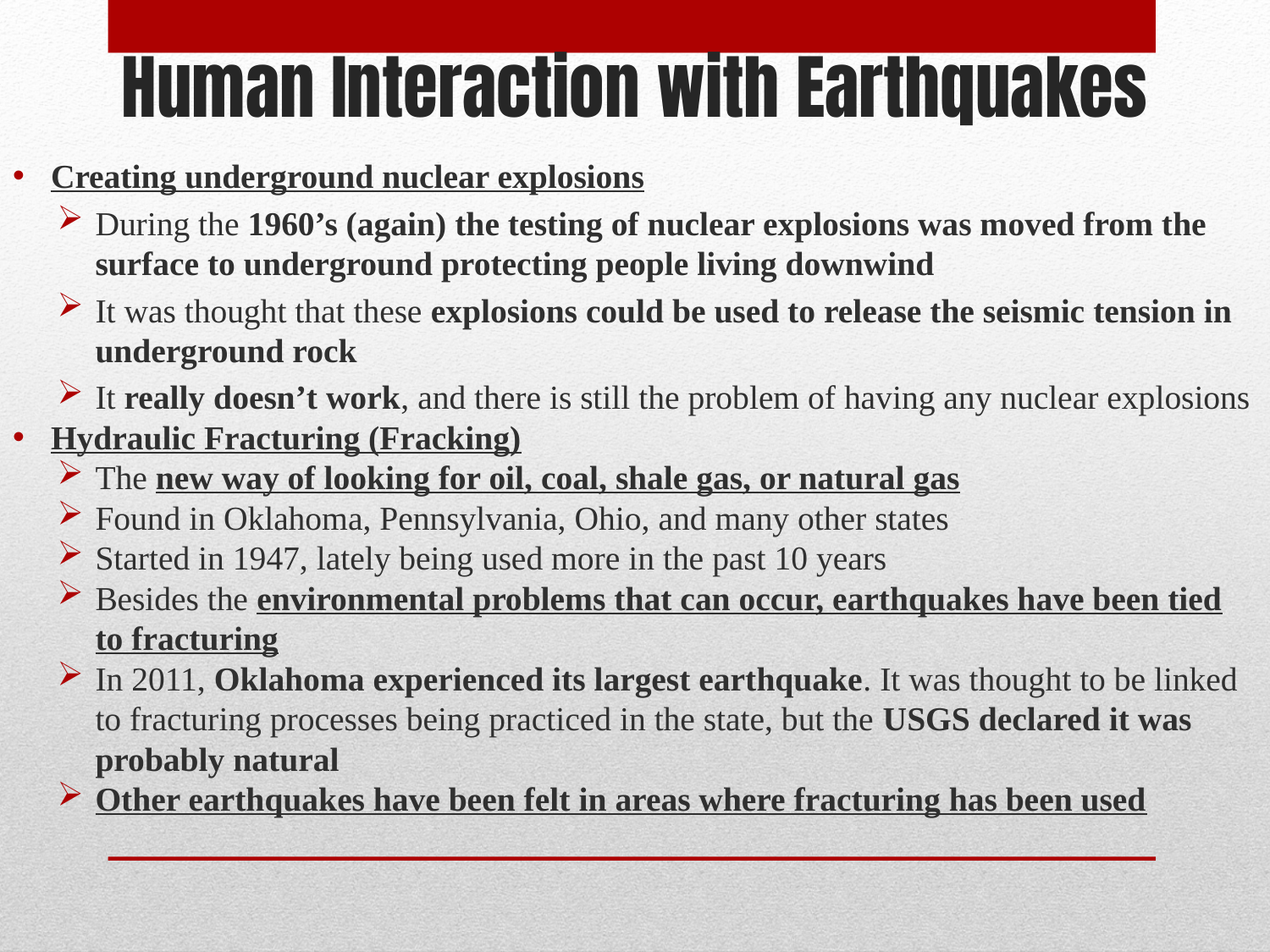

Human Interaction with Earthquakes
Creating underground nuclear explosions
During the 1960’s (again) the testing of nuclear explosions was moved from the surface to underground protecting people living downwind
It was thought that these explosions could be used to release the seismic tension in underground rock
It really doesn’t work, and there is still the problem of having any nuclear explosions
Hydraulic Fracturing (Fracking)
The new way of looking for oil, coal, shale gas, or natural gas
Found in Oklahoma, Pennsylvania, Ohio, and many other states
Started in 1947, lately being used more in the past 10 years
Besides the environmental problems that can occur, earthquakes have been tied to fracturing
In 2011, Oklahoma experienced its largest earthquake. It was thought to be linked to fracturing processes being practiced in the state, but the USGS declared it was probably natural
Other earthquakes have been felt in areas where fracturing has been used